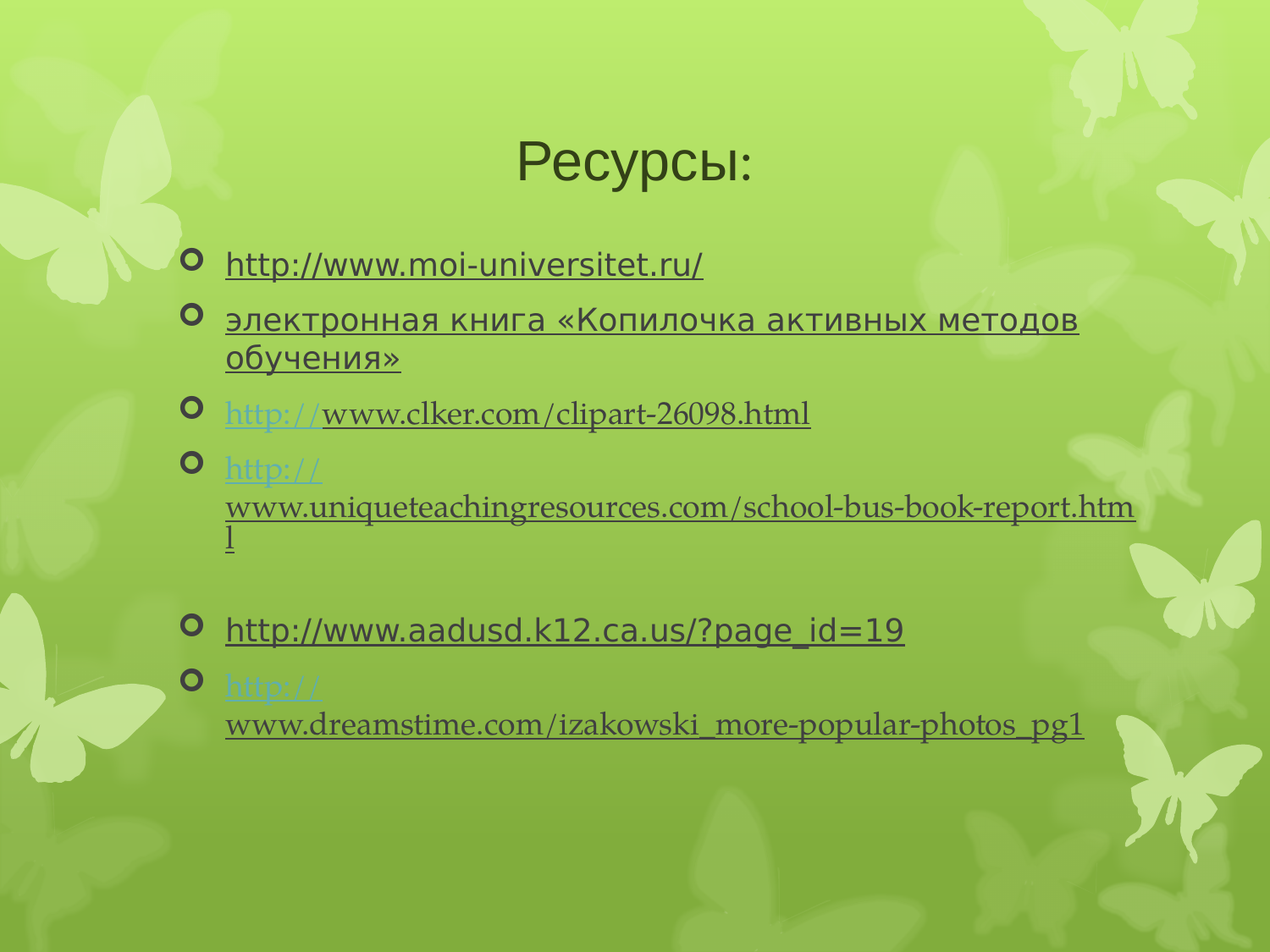

# Ресурсы:
http://www.moi-universitet.ru/
электронная книга «Копилочка активных методов обучения»
http://www.clker.com/clipart-26098.html
http://www.uniqueteachingresources.com/school-bus-book-report.html
http://www.aadusd.k12.ca.us/?page_id=19
http://www.dreamstime.com/izakowski_more-popular-photos_pg1